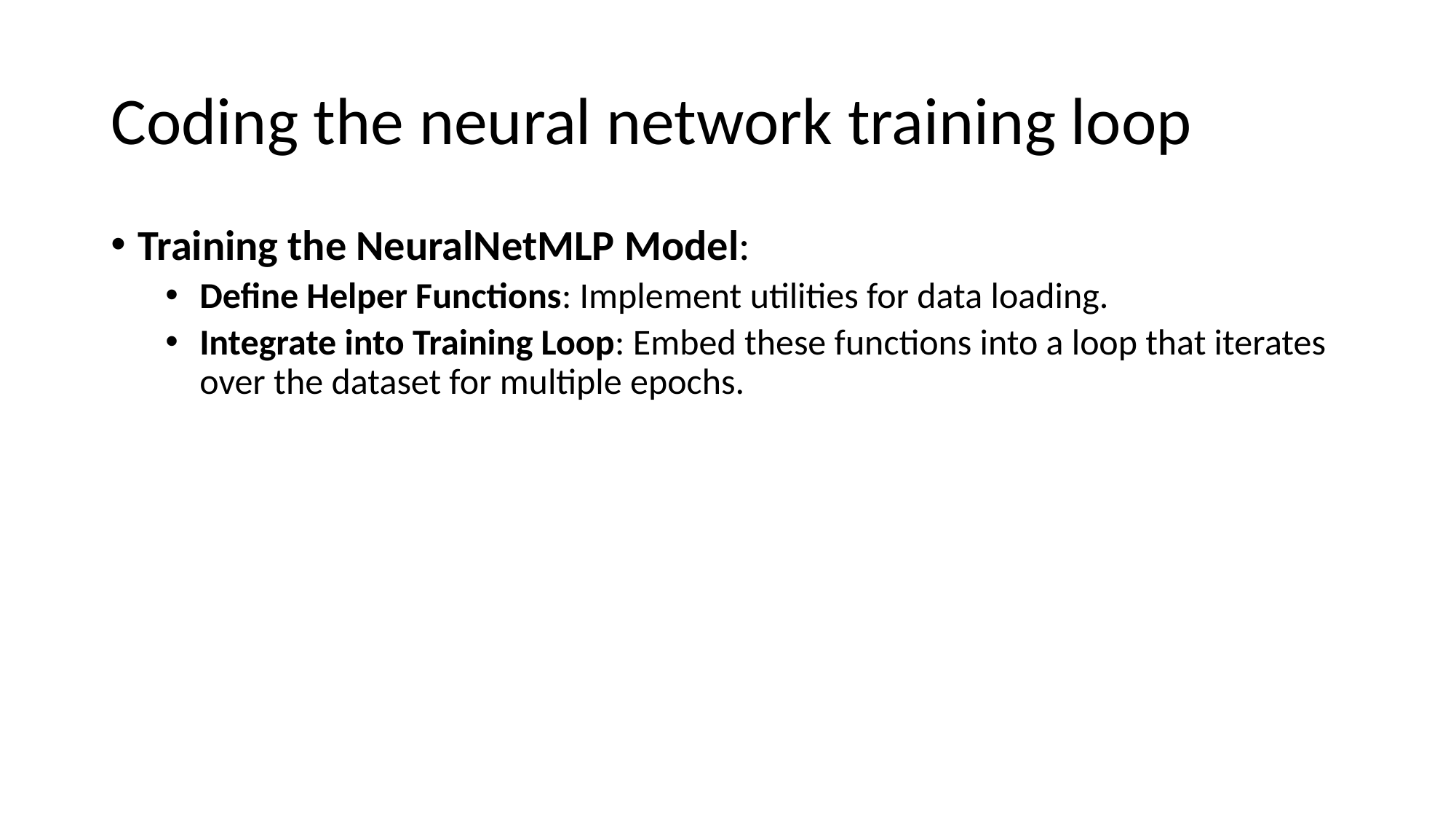

# Coding the neural network training loop
Training the NeuralNetMLP Model:
Define Helper Functions: Implement utilities for data loading.
Integrate into Training Loop: Embed these functions into a loop that iterates over the dataset for multiple epochs.